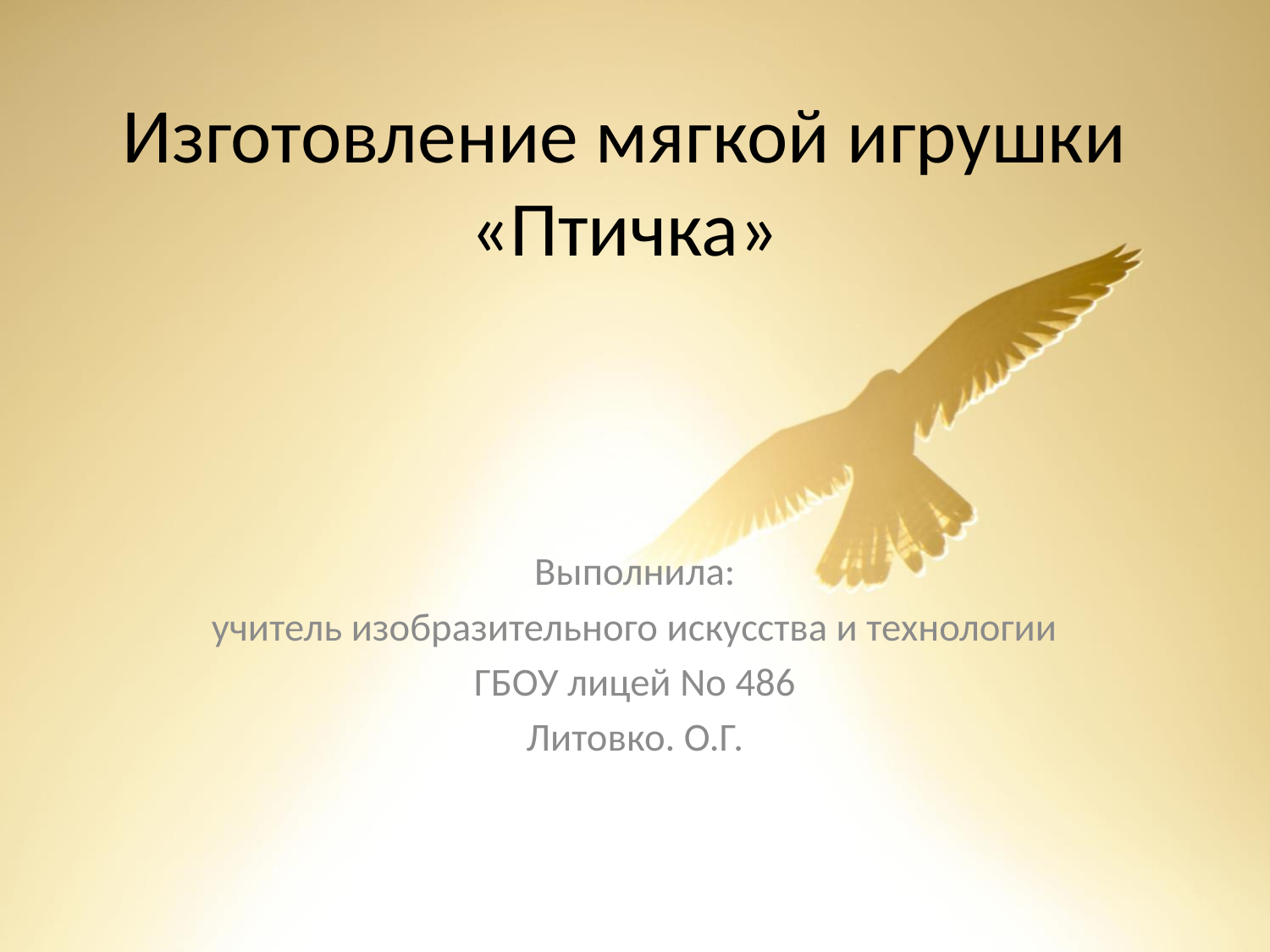

# Изготовление мягкой игрушки «Птичка»
Выполнила:
учитель изобразительного искусства и технологии
ГБОУ лицей No 486
Литовко. О.Г.